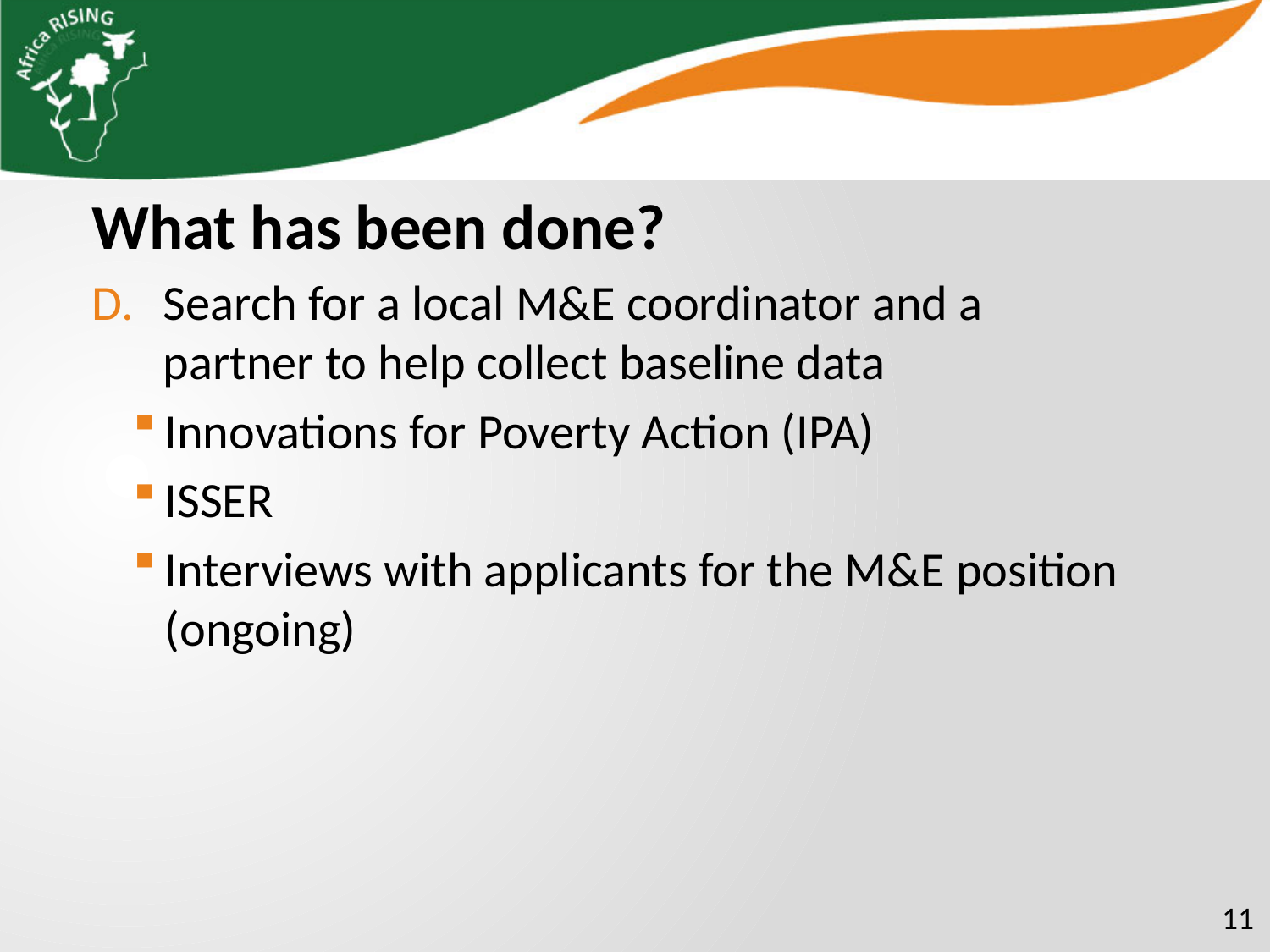

What has been done?
Search for a local M&E coordinator and a partner to help collect baseline data
Innovations for Poverty Action (IPA)
ISSER
Interviews with applicants for the M&E position (ongoing)
11